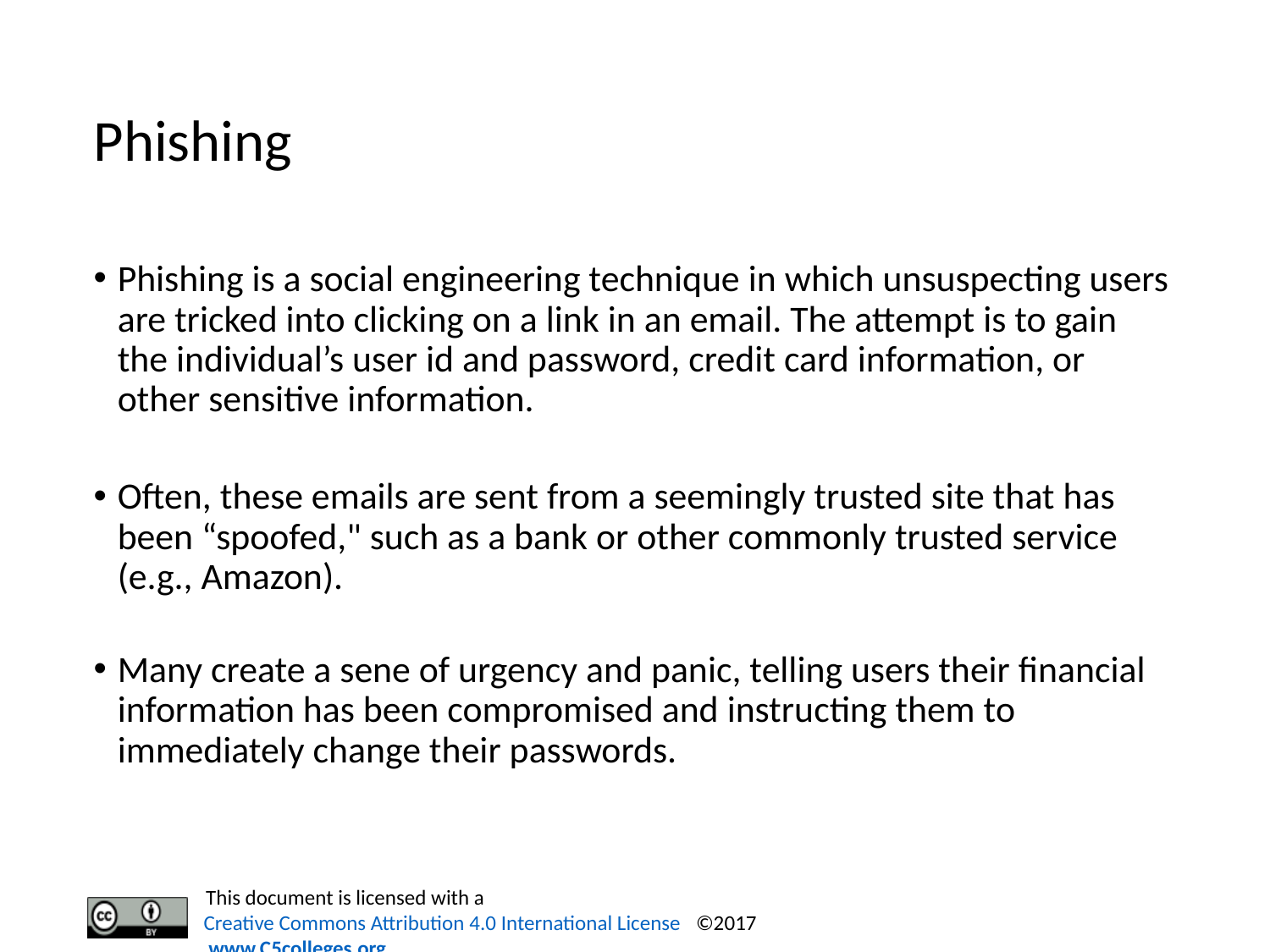

# Phishing
Phishing is a social engineering technique in which unsuspecting users are tricked into clicking on a link in an email. The attempt is to gain the individual’s user id and password, credit card information, or other sensitive information.
Often, these emails are sent from a seemingly trusted site that has been “spoofed," such as a bank or other commonly trusted service (e.g., Amazon).
Many create a sene of urgency and panic, telling users their financial information has been compromised and instructing them to immediately change their passwords.